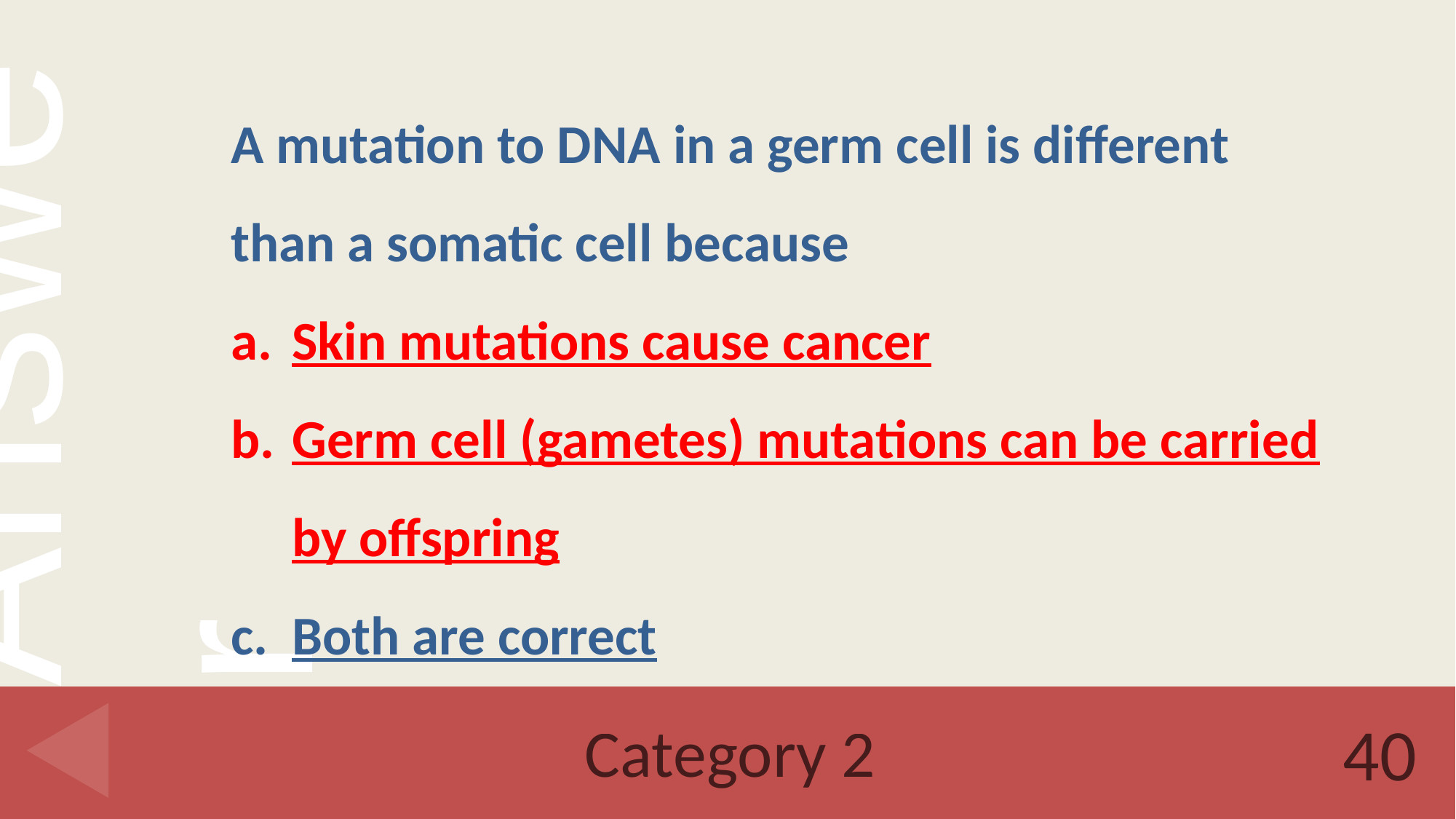

A mutation to DNA in a germ cell is different than a somatic cell because
Skin mutations cause cancer
Germ cell (gametes) mutations can be carried by offspring
Both are correct
# Category 2
40